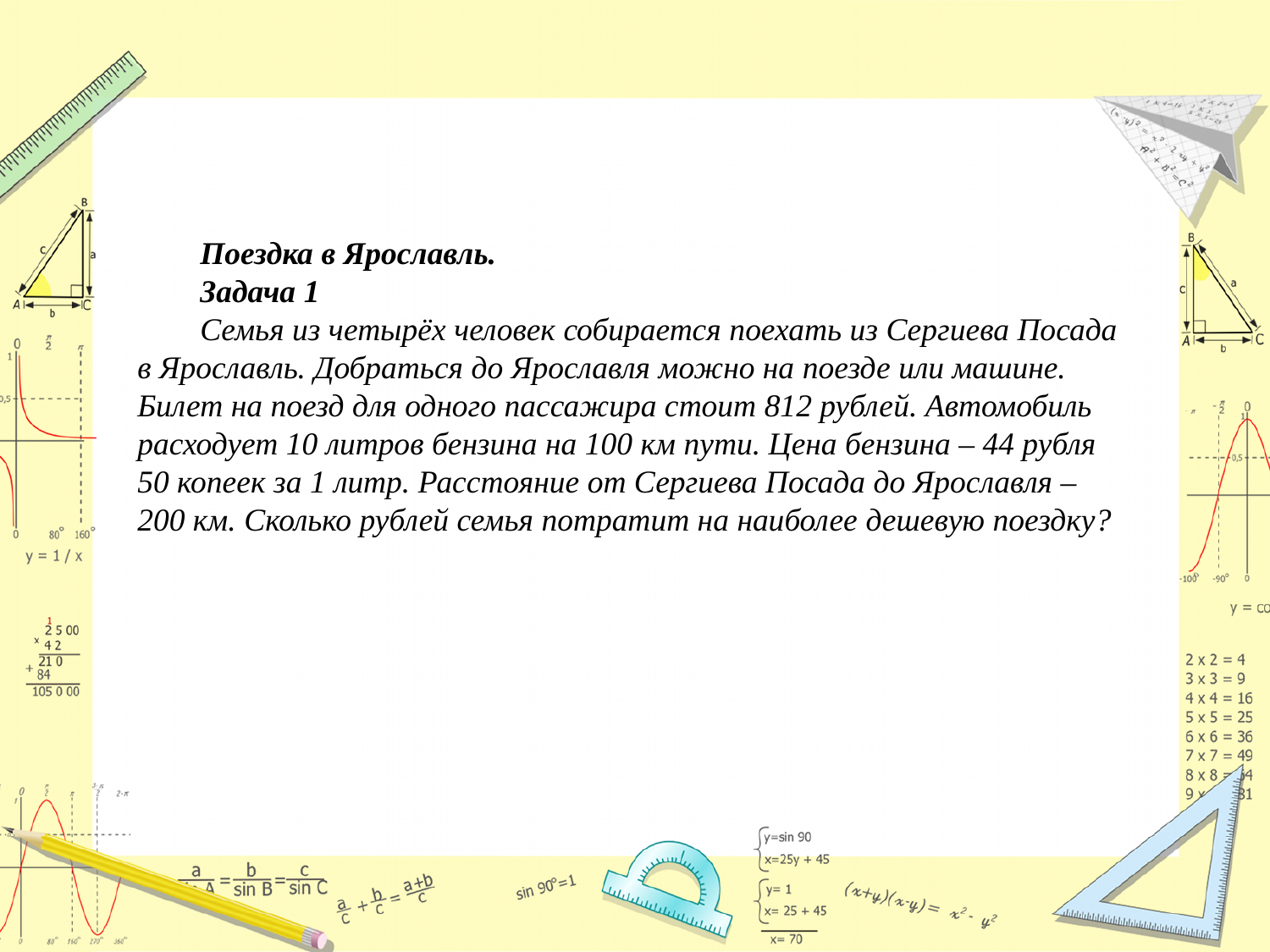

Поездка в Ярославль.
Задача 1
Семья из четырёх человек собирается поехать из Сергиева Посада в Ярославль. Добраться до Ярославля можно на поезде или машине. Билет на поезд для одного пассажира стоит 812 рублей. Автомобиль расходует 10 литров бензина на 100 км пути. Цена бензина – 44 рубля 50 копеек за 1 литр. Расстояние от Сергиева Посада до Ярославля – 200 км. Сколько рублей семья потратит на наиболее дешевую поездку?